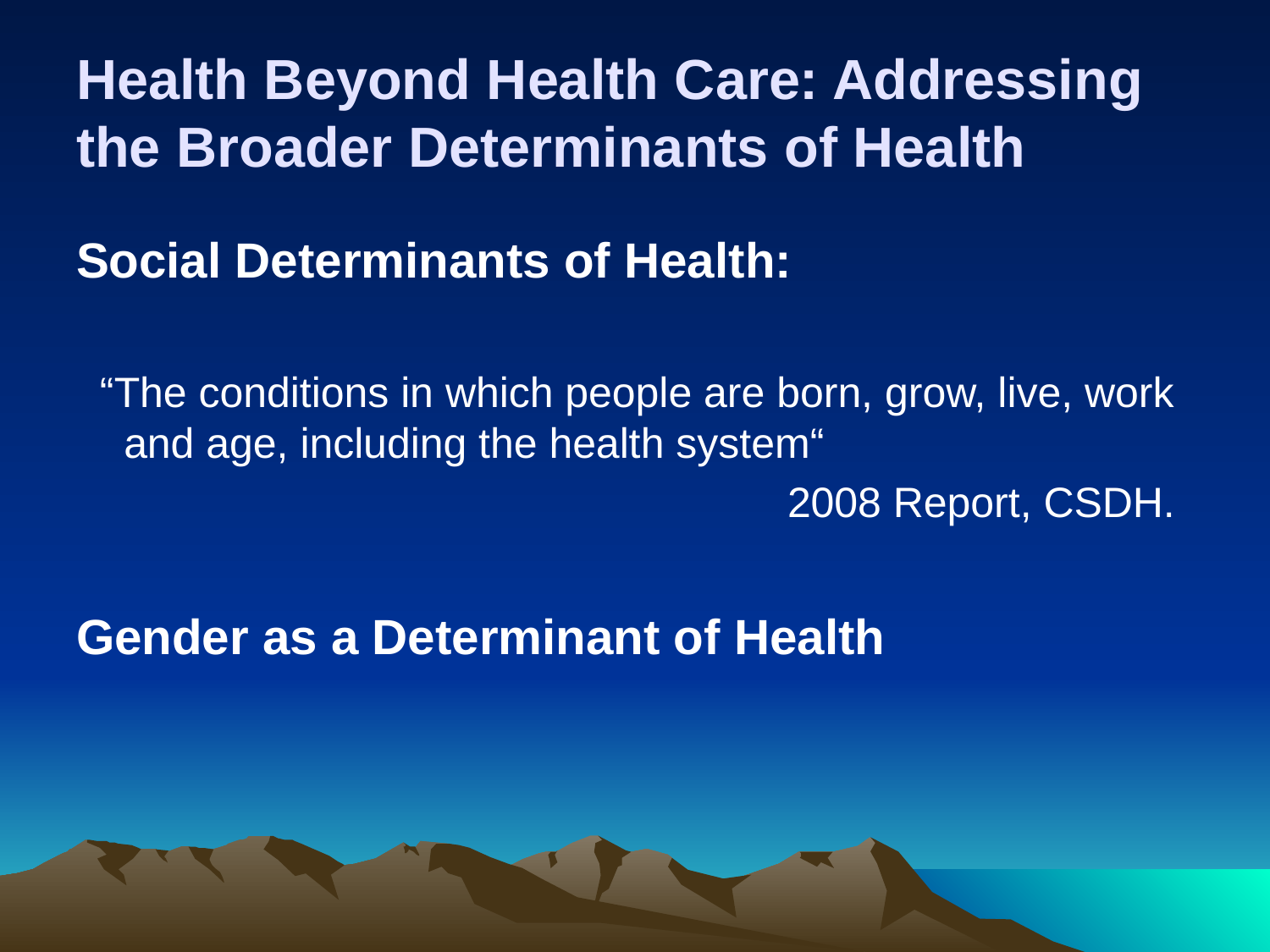

# Health Beyond Health Care: Addressing the Broader Determinants of Health
Social Determinants of Health:

  “The conditions in which people are born, grow, live, work and age, including the health system“
                                                            2008 Report, CSDH.

Gender as a Determinant of Health